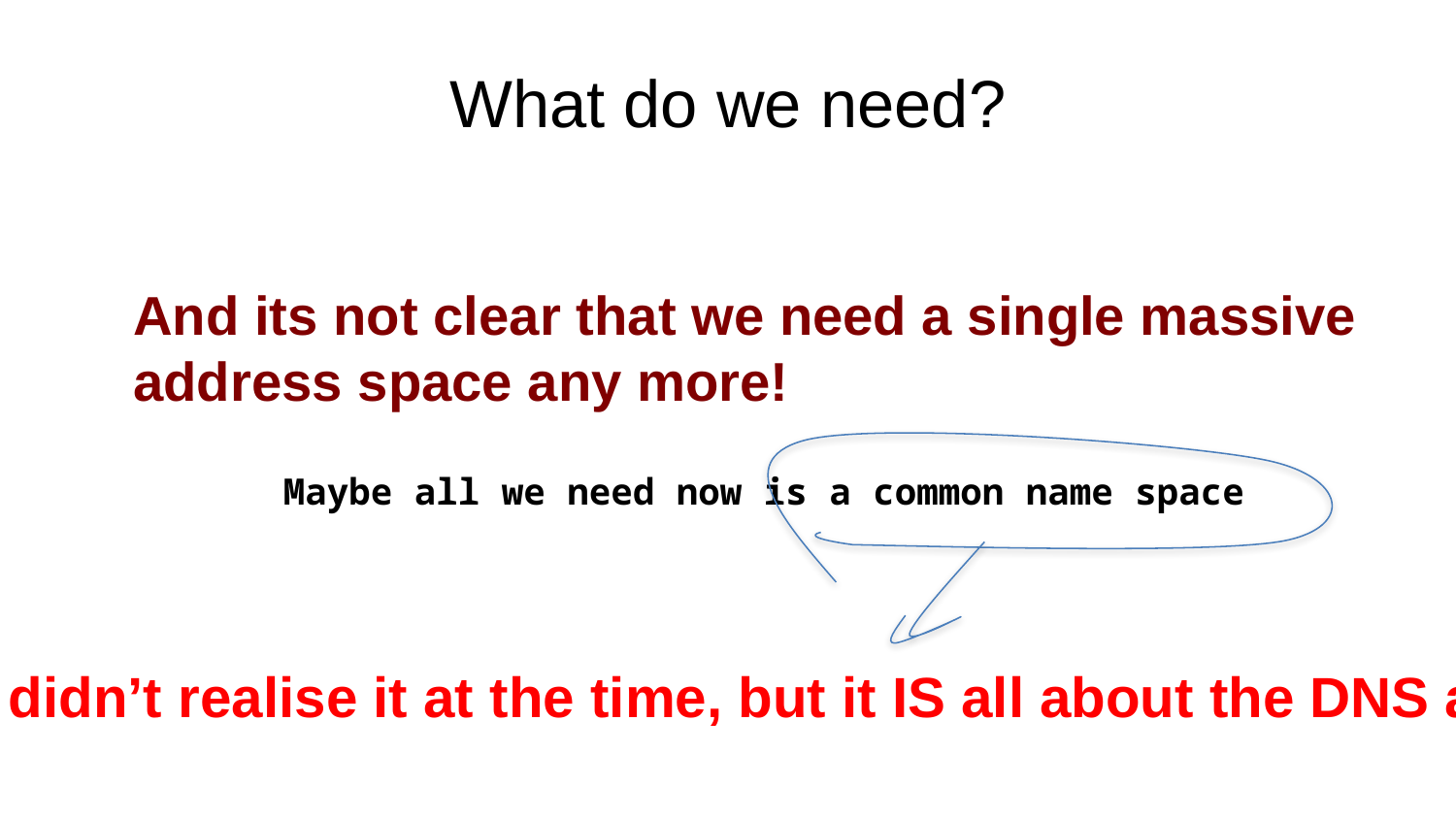

# What do we need?
And its not clear that we need a single massive address space any more!

Maybe all we need now is a common name space

Yes, we didn’t realise it at the time, but it IS all about the DNS after all!